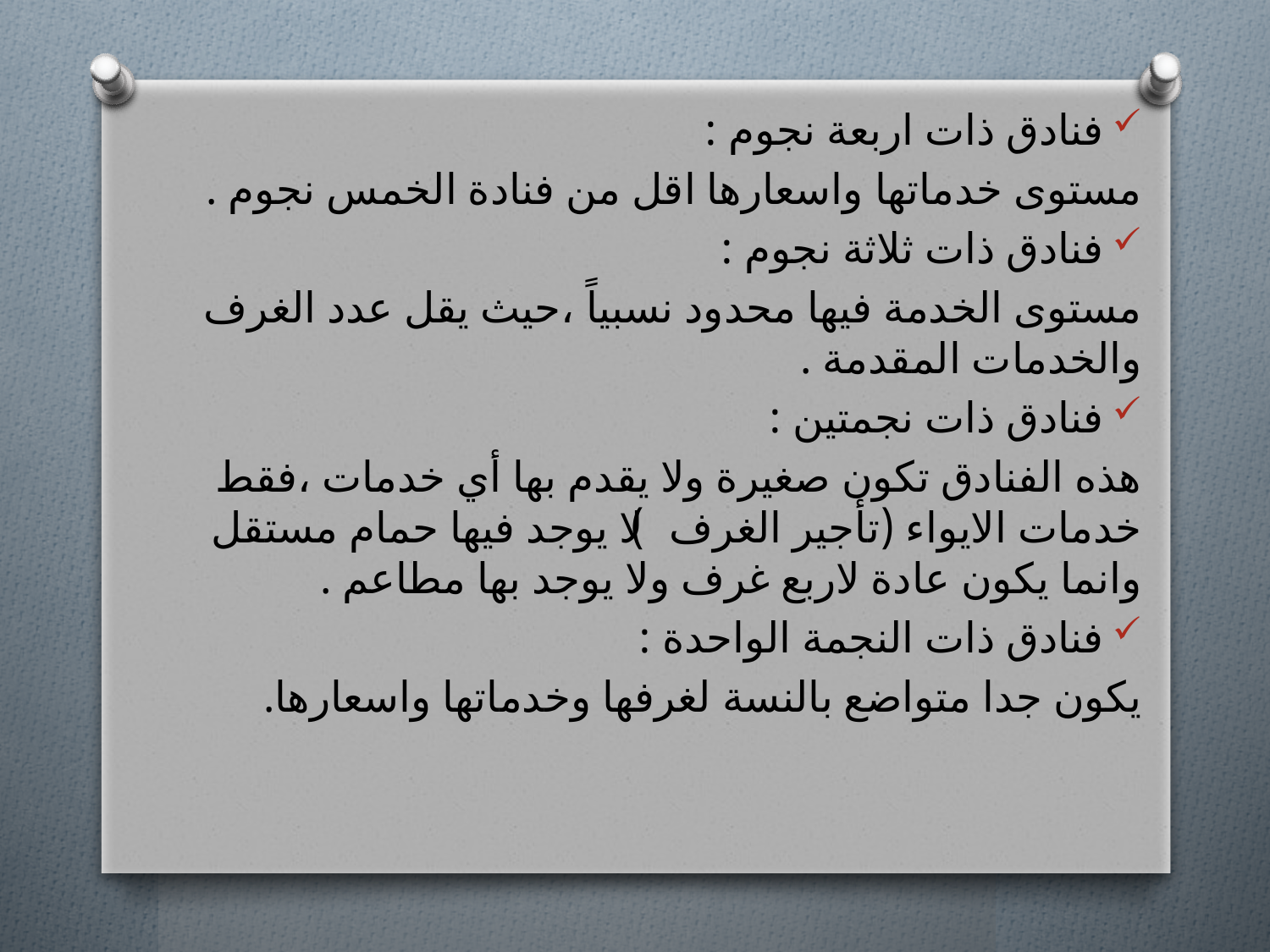

فنادق ذات اربعة نجوم :
مستوى خدماتها واسعارها اقل من فنادة الخمس نجوم .
فنادق ذات ثلاثة نجوم :
مستوى الخدمة فيها محدود نسبياً ،حيث يقل عدد الغرف والخدمات المقدمة .
فنادق ذات نجمتين :
هذه الفنادق تكون صغيرة ولا يقدم بها أي خدمات ،فقط خدمات الايواء (تأجير الغرف) لا يوجد فيها حمام مستقل وانما يكون عادة لاربع غرف ولا يوجد بها مطاعم .
فنادق ذات النجمة الواحدة :
يكون جدا متواضع بالنسة لغرفها وخدماتها واسعارها.